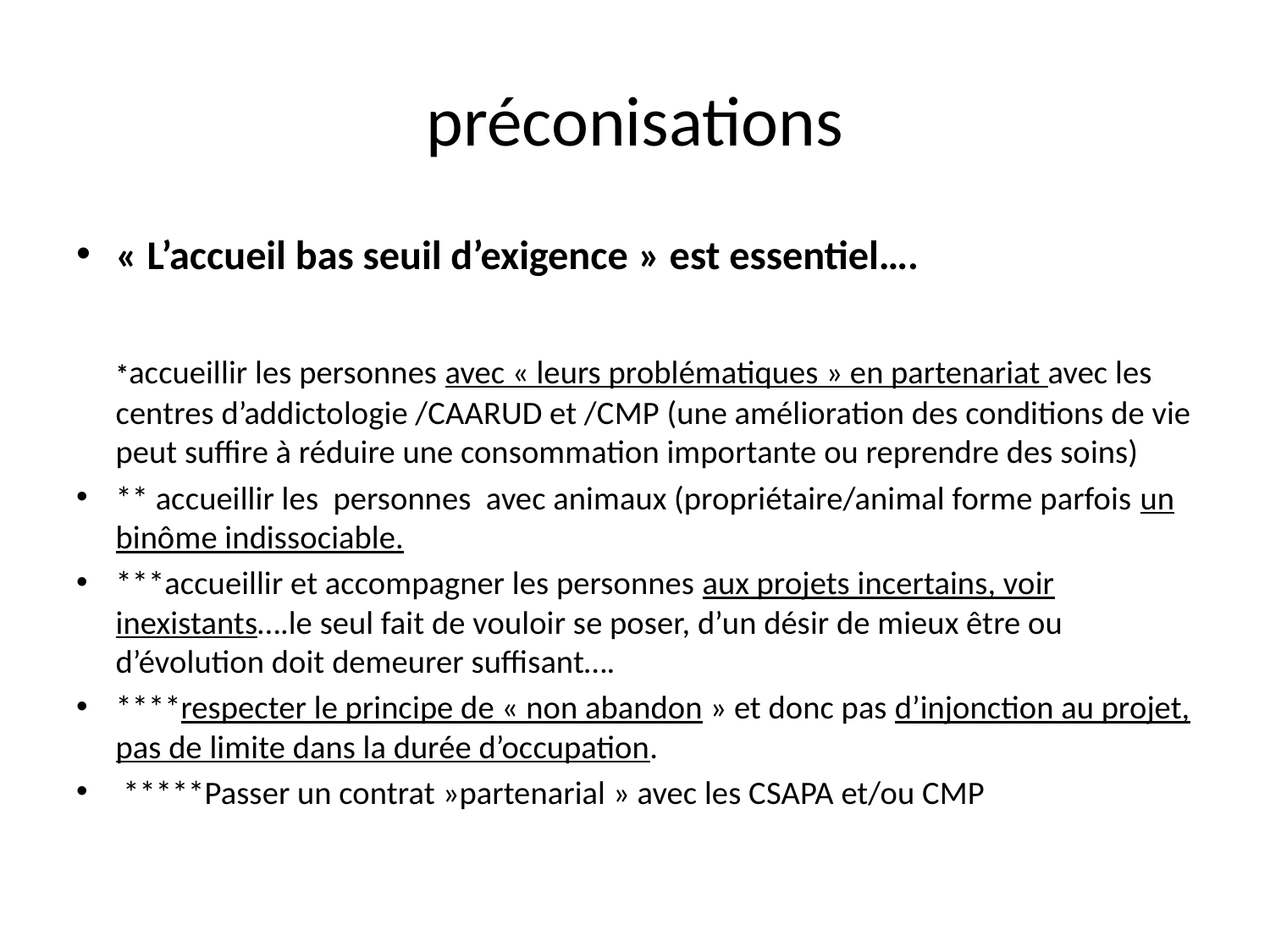

# préconisations
« L’accueil bas seuil d’exigence » est essentiel….

	*accueillir les personnes avec « leurs problématiques » en partenariat avec les centres d’addictologie /CAARUD et /CMP (une amélioration des conditions de vie peut suffire à réduire une consommation importante ou reprendre des soins)
** accueillir les  personnes  avec animaux (propriétaire/animal forme parfois un binôme indissociable.
***accueillir et accompagner les personnes aux projets incertains, voir inexistants….le seul fait de vouloir se poser, d’un désir de mieux être ou d’évolution doit demeurer suffisant….
****respecter le principe de « non abandon » et donc pas d’injonction au projet, pas de limite dans la durée d’occupation.
 *****Passer un contrat »partenarial » avec les CSAPA et/ou CMP